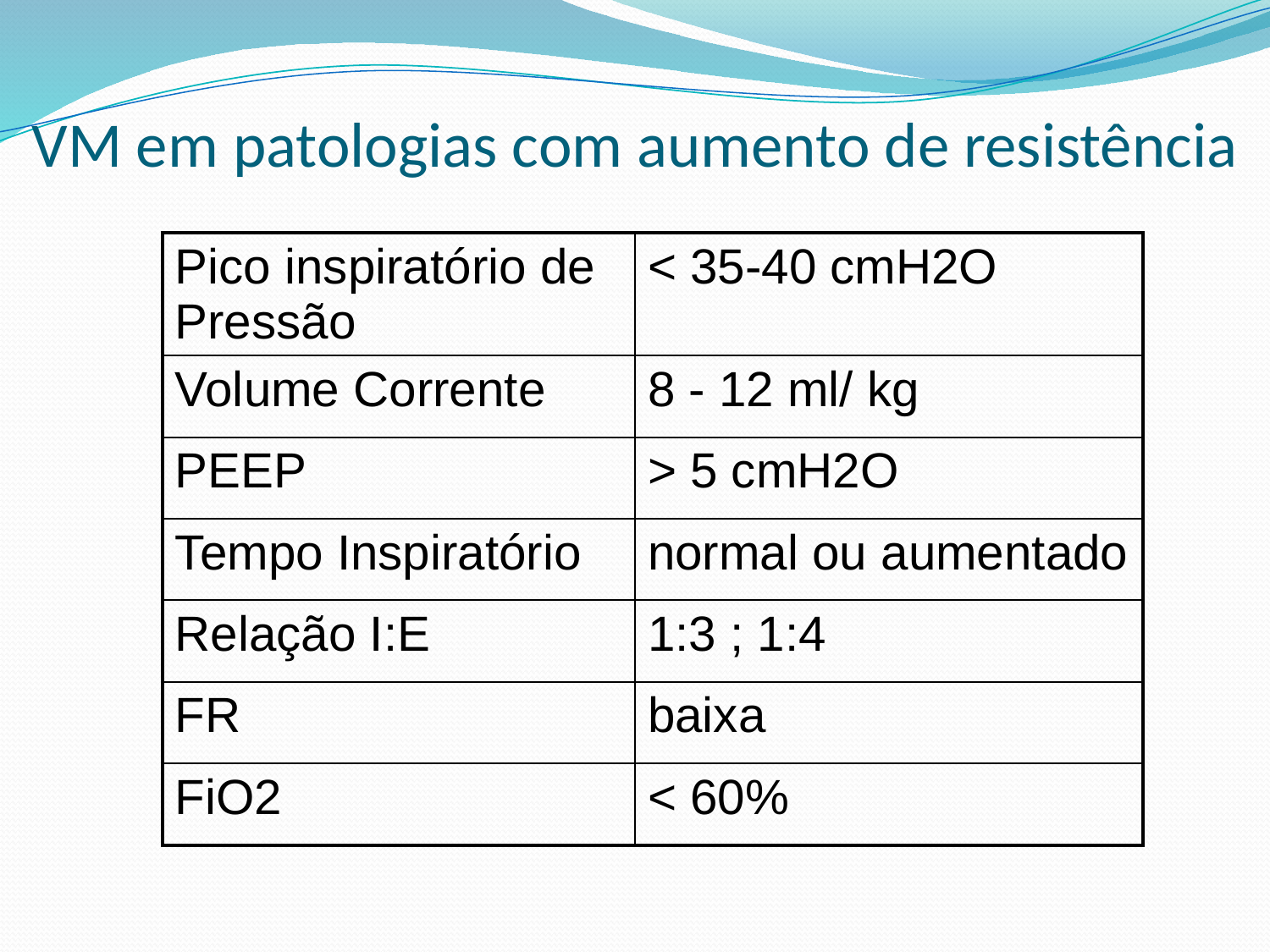

# VM em patologias com aumento de resistência
| Pico inspiratório de Pressão | < 35-40 cmH2O |
| --- | --- |
| Volume Corrente | 8 - 12 ml/ kg |
| PEEP | > 5 cmH2O |
| Tempo Inspiratório | normal ou aumentado |
| Relação I:E | 1:3 ; 1:4 |
| FR | baixa |
| FiO2 | < 60% |